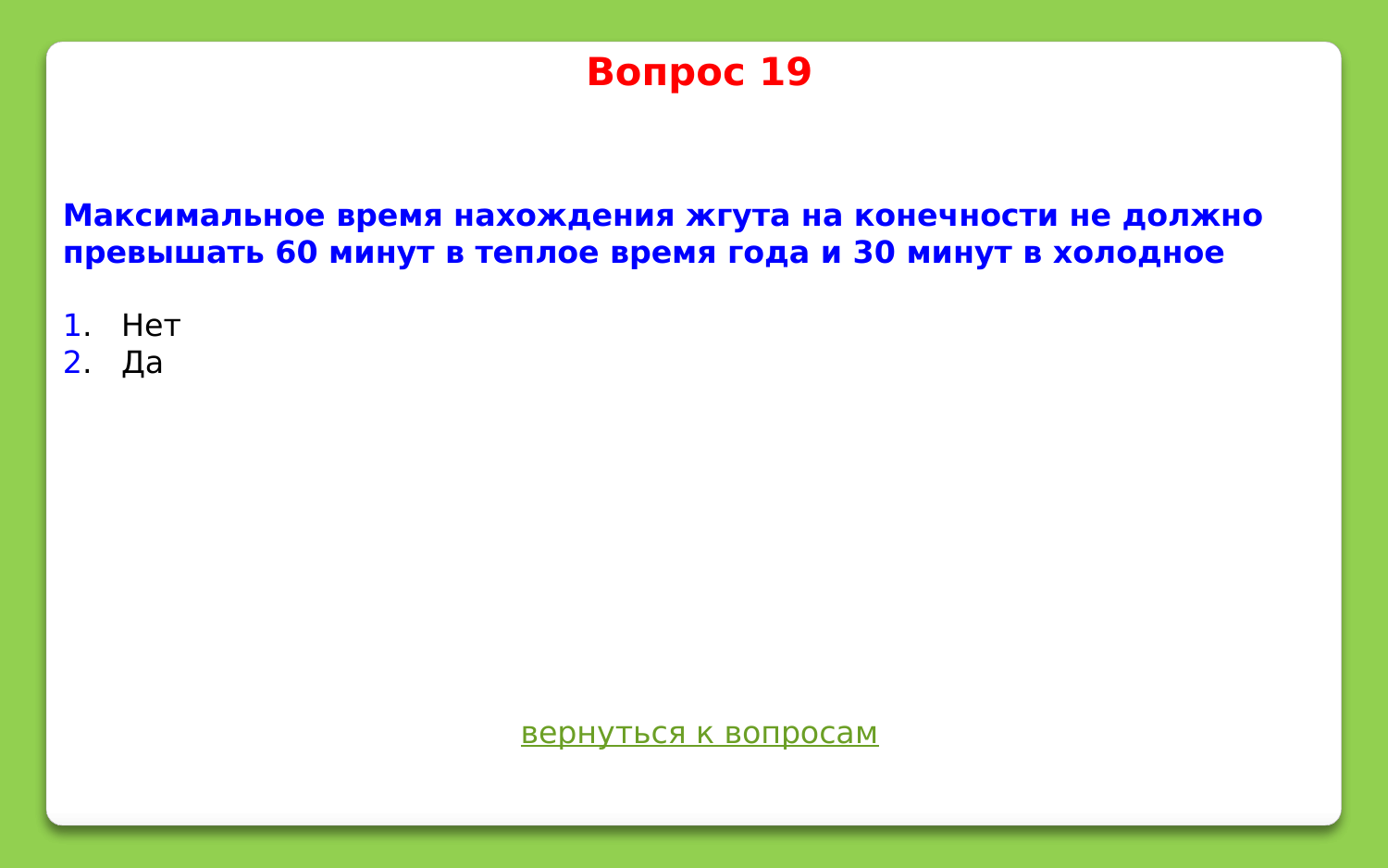

Вопрос 19

Максимальное время нахождения жгута на конечности не должно превышать 60 минут в теплое время года и 30 минут в холодное

1.   Нет
2.   Да

вернуться к вопросам